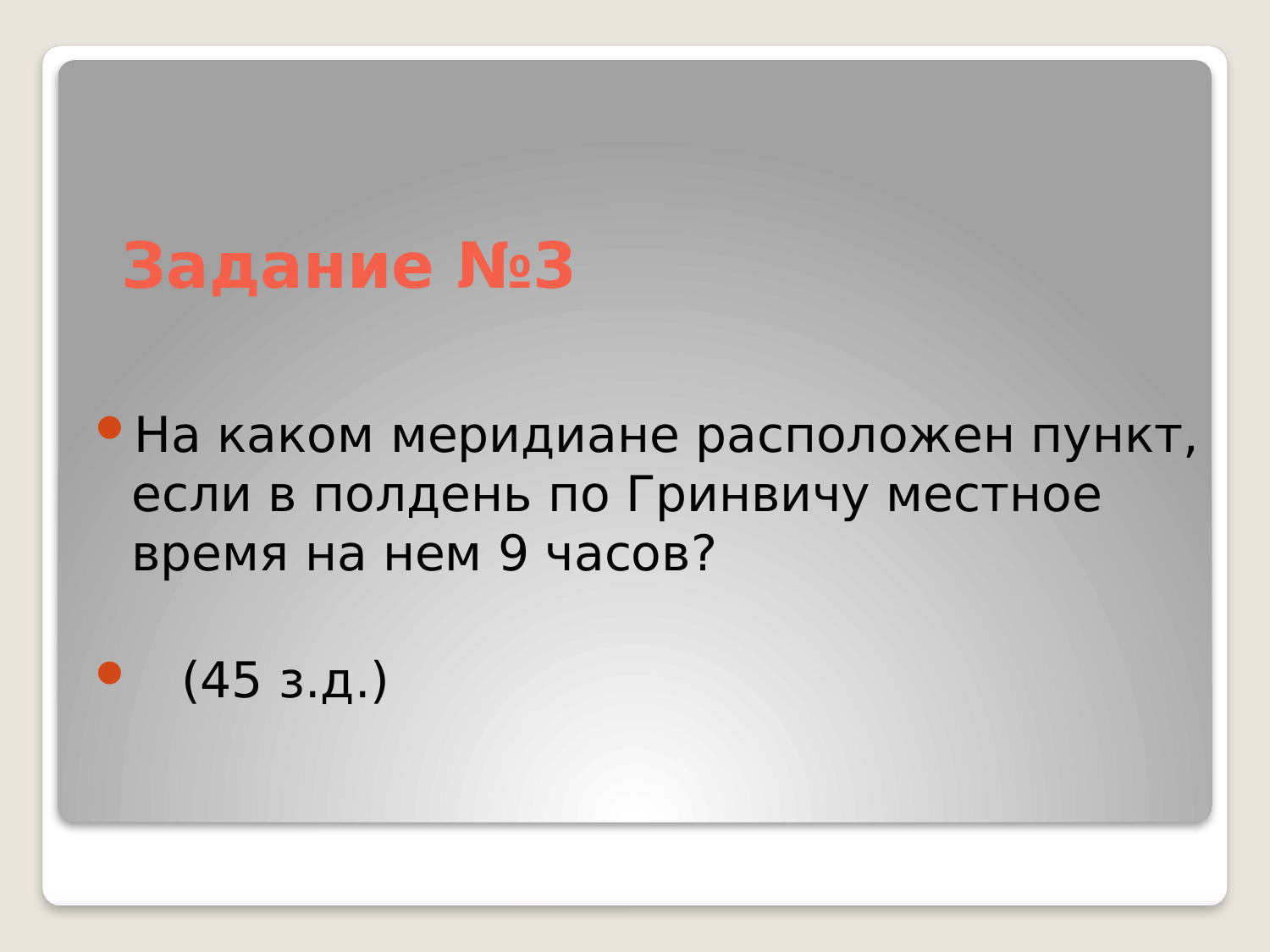

# Задание №3

На каком меридиане расположен пункт, если в полдень по Гринвичу местное время на нем 9 часов?

   (45 з.д.)